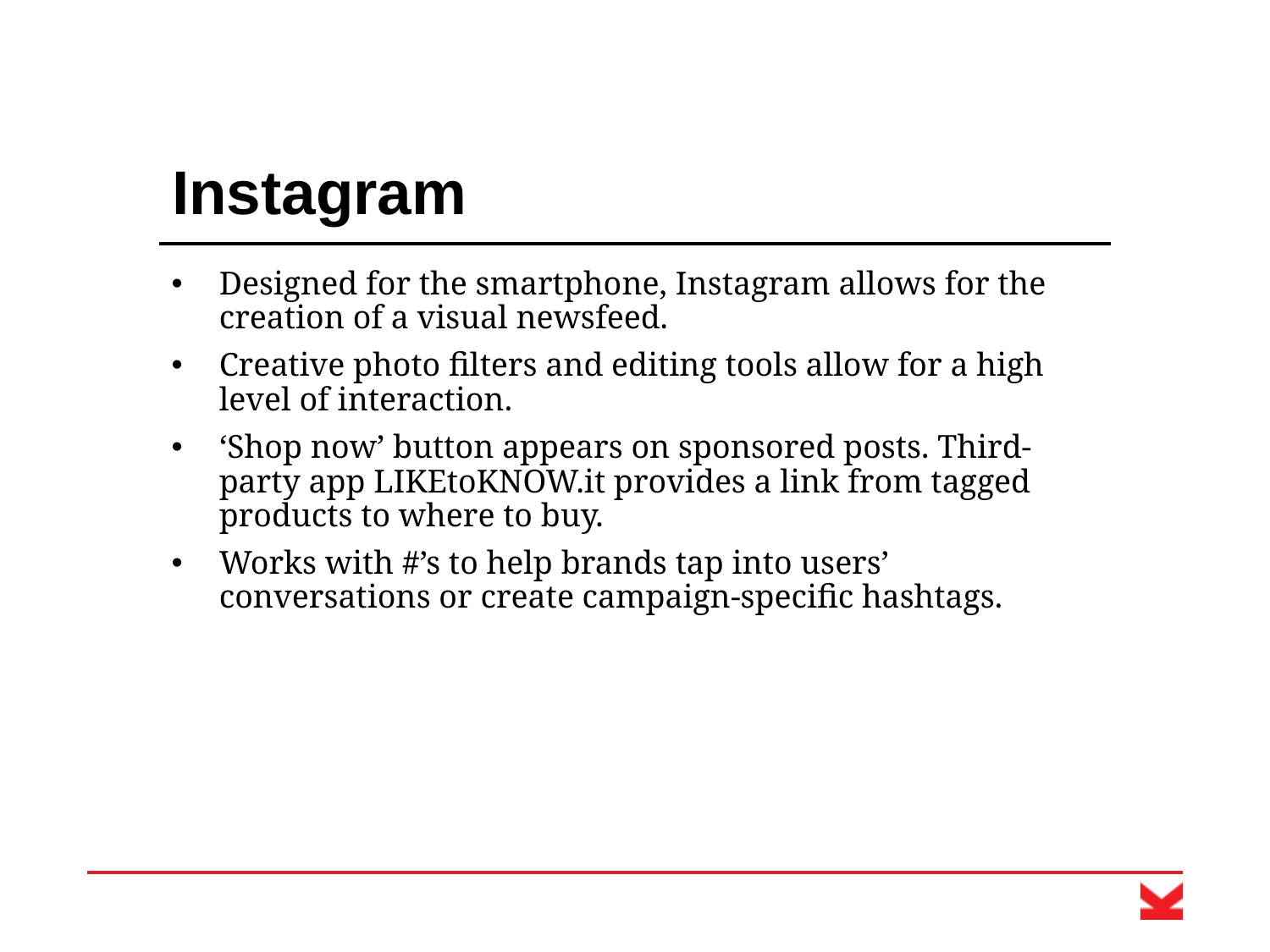

# Instagram
Designed for the smartphone, Instagram allows for the creation of a visual newsfeed.
Creative photo filters and editing tools allow for a high level of interaction.
‘Shop now’ button appears on sponsored posts. Third-party app LIKEtoKNOW.it provides a link from tagged products to where to buy.
Works with #’s to help brands tap into users’ conversations or create campaign-specific hashtags.